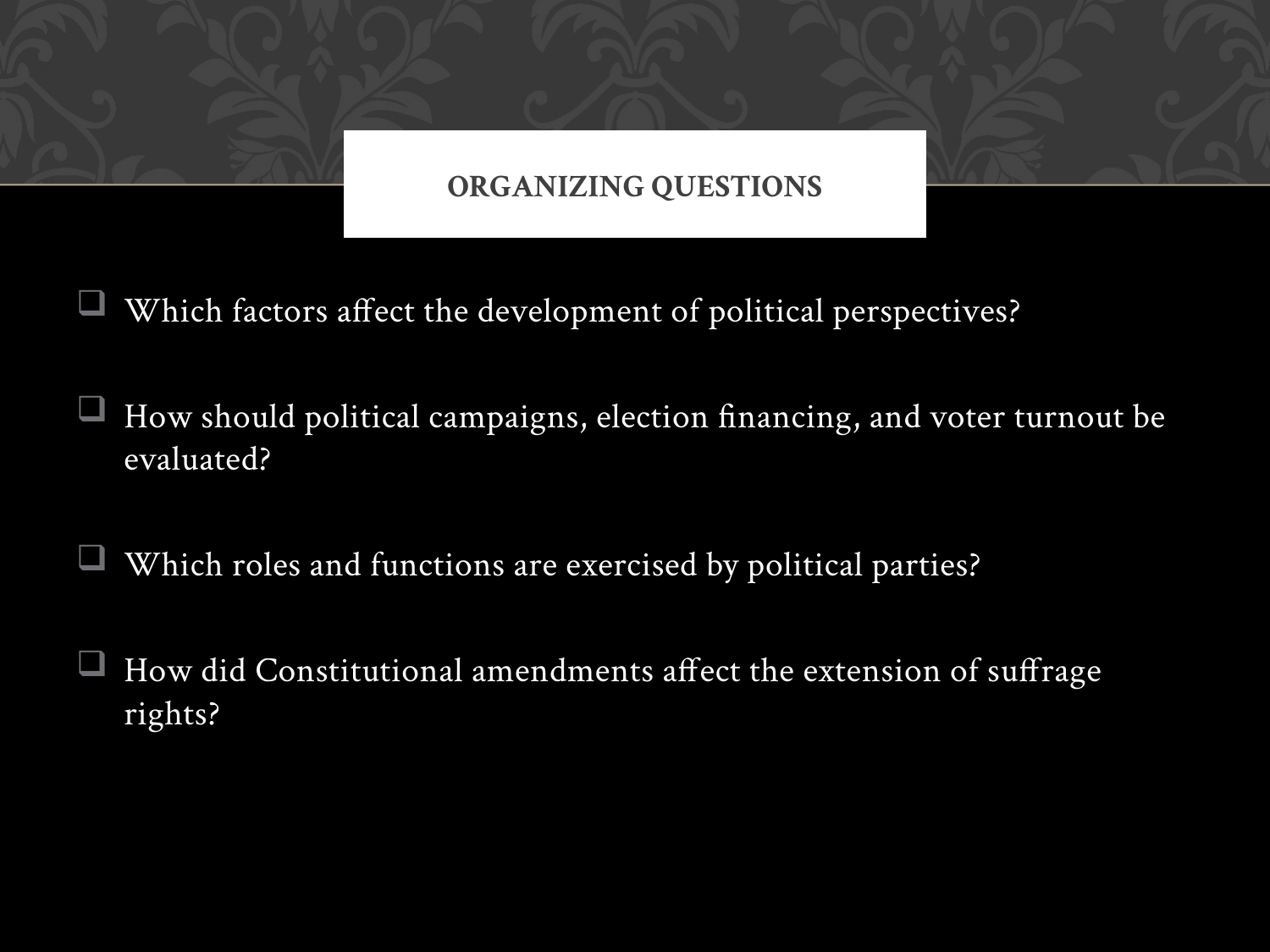

# Organizing Questions
Which factors affect the development of political perspectives?

How should political campaigns, election financing, and voter turnout be evaluated?

Which roles and functions are exercised by political parties?

How did Constitutional amendments affect the extension of suffrage rights?